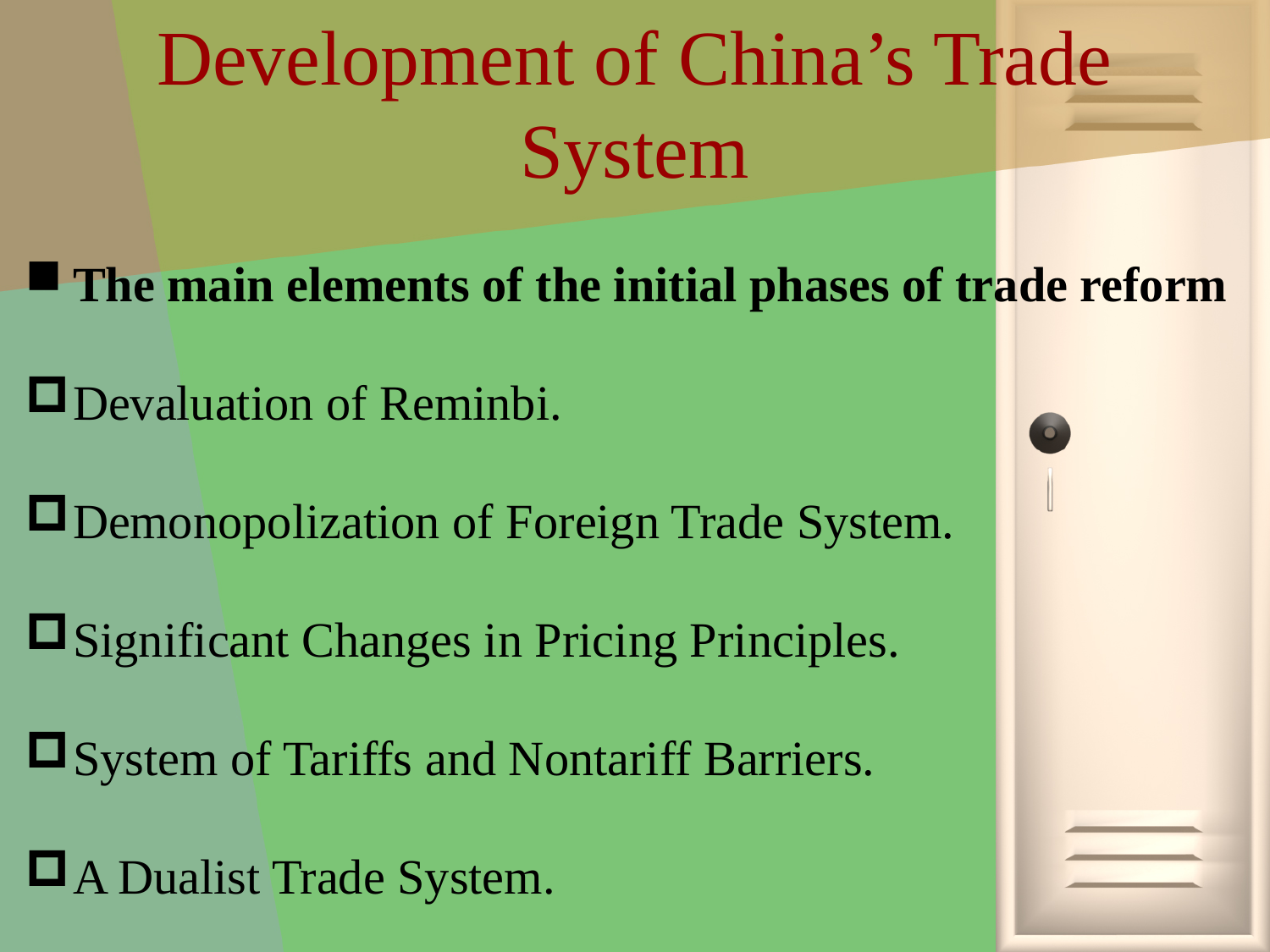

# Development of China’s Trade System
The main elements of the initial phases of trade reform

Devaluation of Reminbi.

Demonopolization of Foreign Trade System.

Significant Changes in Pricing Principles.

System of Tariffs and Nontariff Barriers.

A Dualist Trade System.